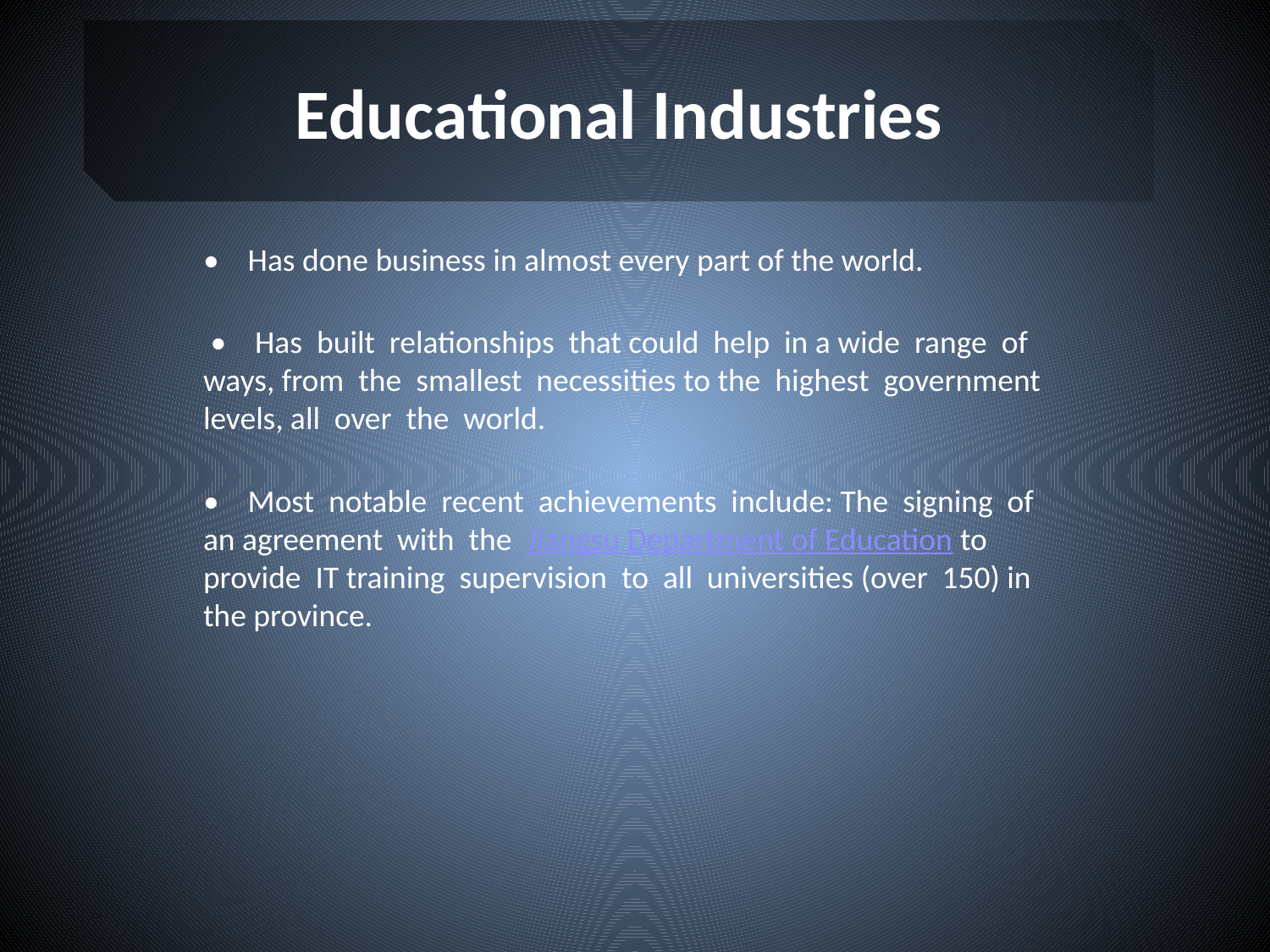

Educational Industries
•    Has done business in almost every part of the world.
 •    Has  built  relationships  that could  help  in a wide  range  of ways, from  the  smallest  necessities to the  highest  government levels, all  over  the  world.
•    Most  notable  recent  achievements  include: The  signing  of an agreement  with  the  Jiangsu Department of Education to provide  IT training  supervision  to  all  universities (over  150) in the province.